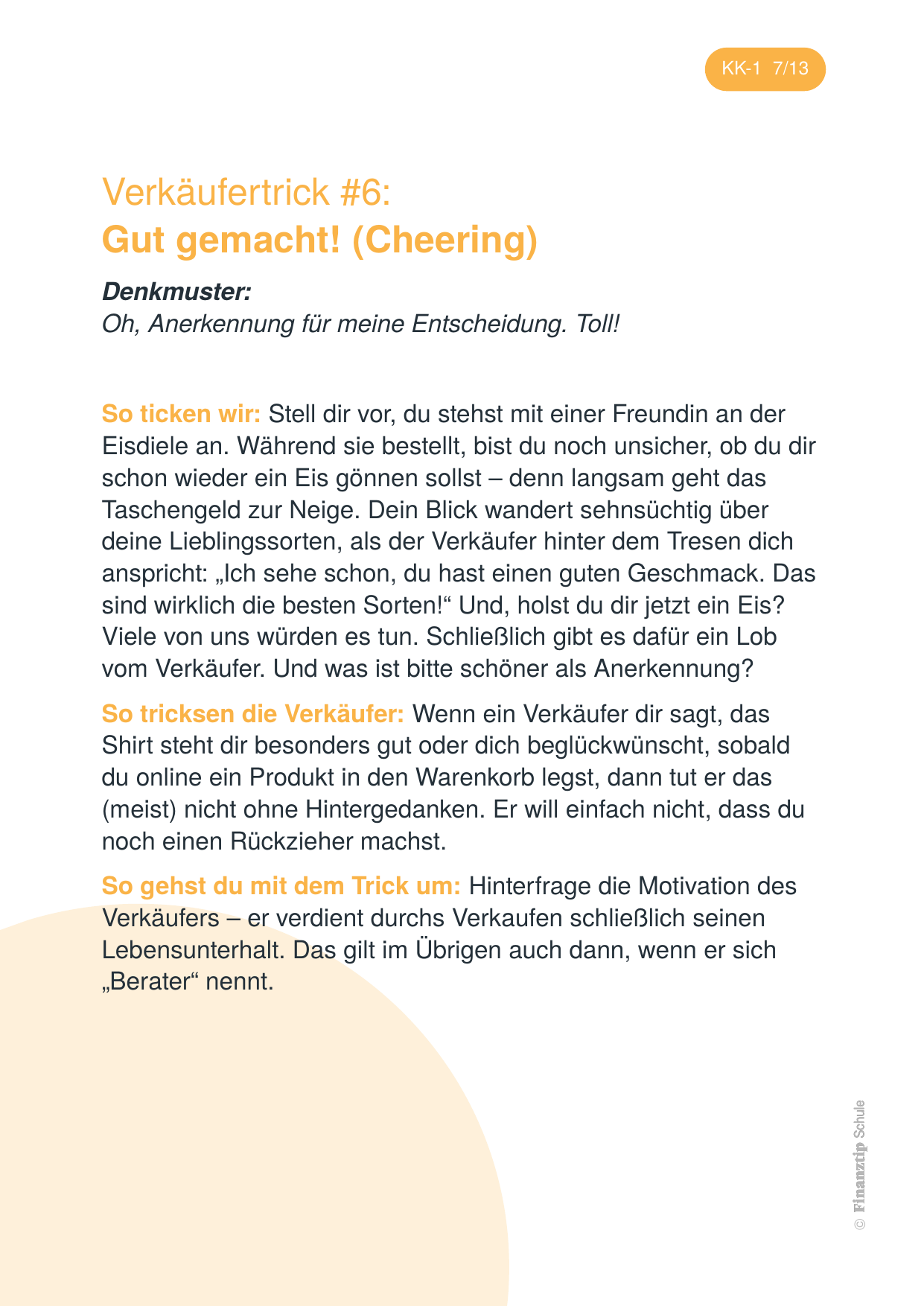

Verkäufertrick #6:
Gut gemacht! (Cheering)
Denkmuster:
Oh, Anerkennung für meine Entscheidung. Toll!

So ticken wir: Stell dir vor, du stehst mit einer Freundin an der Eisdiele an. Während sie bestellt, bist du noch unsicher, ob du dir schon wieder ein Eis gönnen sollst – denn langsam geht das Taschengeld zur Neige. Dein Blick wandert sehnsüchtig über deine Lieblingssorten, als der Verkäufer hinter dem Tresen dich anspricht: „Ich sehe schon, du hast einen guten Geschmack. Das sind wirklich die besten Sorten!“ Und, holst du dir jetzt ein Eis? Viele von uns würden es tun. Schließlich gibt es dafür ein Lob vom Verkäufer. Und was ist bitte schöner als Anerkennung?
So tricksen die Verkäufer: Wenn ein Verkäufer dir sagt, das Shirt steht dir besonders gut oder dich beglückwünscht, sobald du online ein Produkt in den Warenkorb legst, dann tut er das (meist) nicht ohne Hintergedanken. Er will einfach nicht, dass du noch einen Rückzieher machst.
So gehst du mit dem Trick um: Hinterfrage die Motivation des Verkäufers – er verdient durchs Verkaufen schließlich seinen Lebensunterhalt. Das gilt im Übrigen auch dann, wenn er sich „Berater“ nennt.